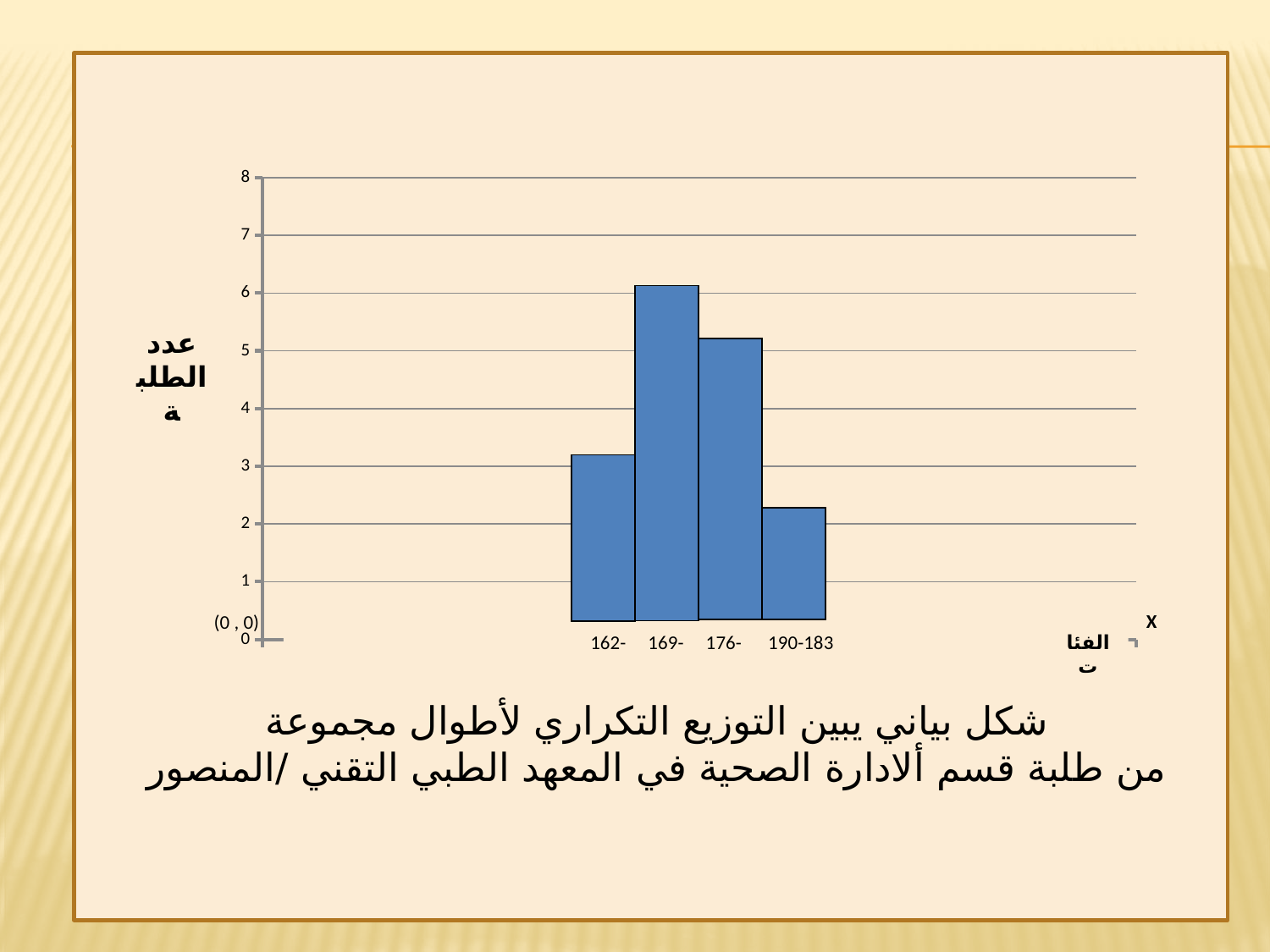

شكل بياني يبين التوزيع التكراري لأطوال مجموعة
من طلبة قسم ألادارة الصحية في المعهد الطبي التقني /المنصور

### Chart

| Category | الاطوال |
|---|---|
| 162- | 3.0 |
| 169- | 6.0 |
| 176- | 5.0 |
| 190 - 183 | 2.0 |
عدد الطلبة

X
(0 , 0)
      162-     169-     176-      190-183
الفئات